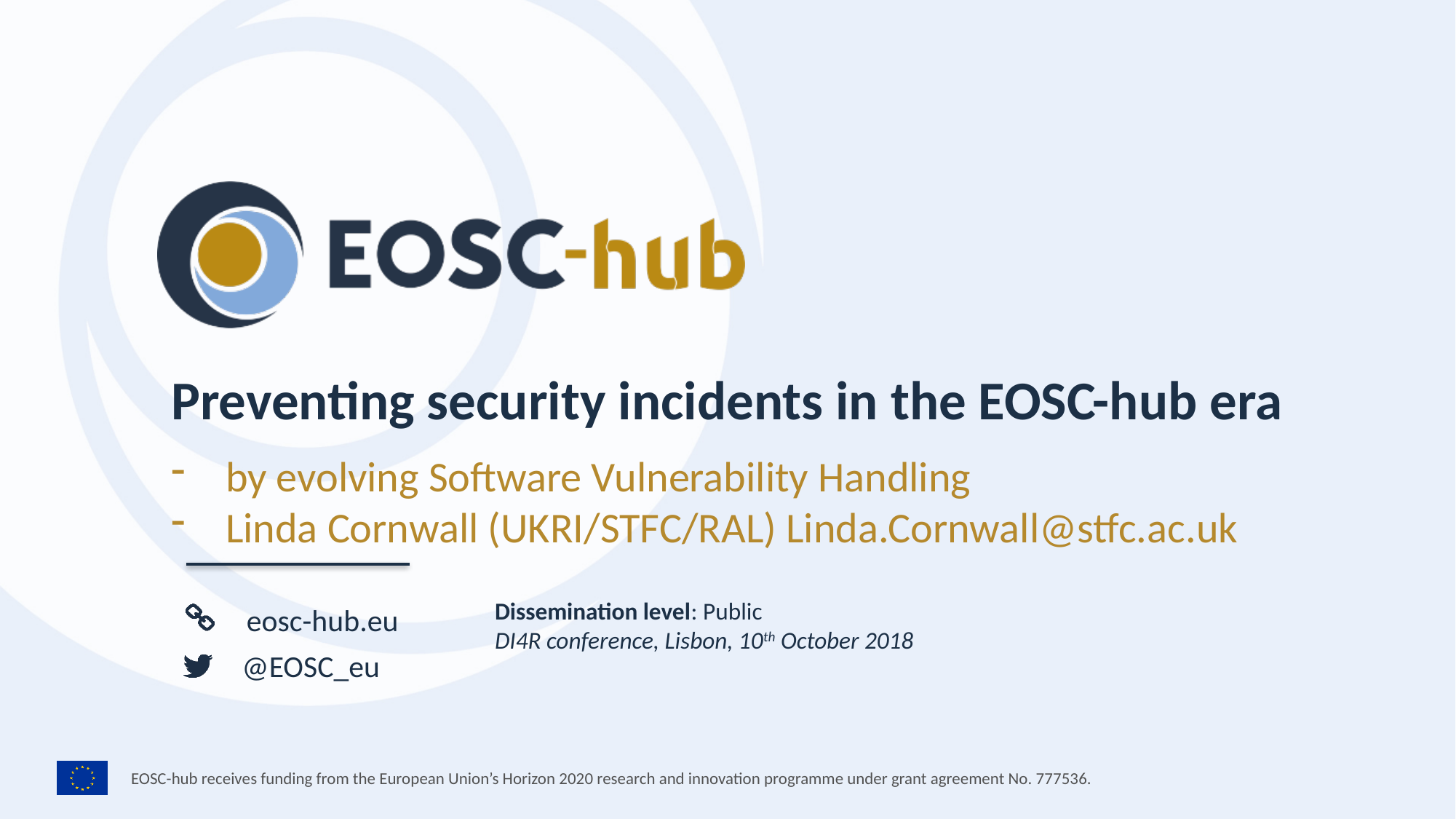

Preventing security incidents in the EOSC-hub era
by evolving Software Vulnerability Handling
Linda Cornwall (UKRI/STFC/RAL) Linda.Cornwall@stfc.ac.uk
Dissemination level: Public
DI4R conference, Lisbon, 10th October 2018